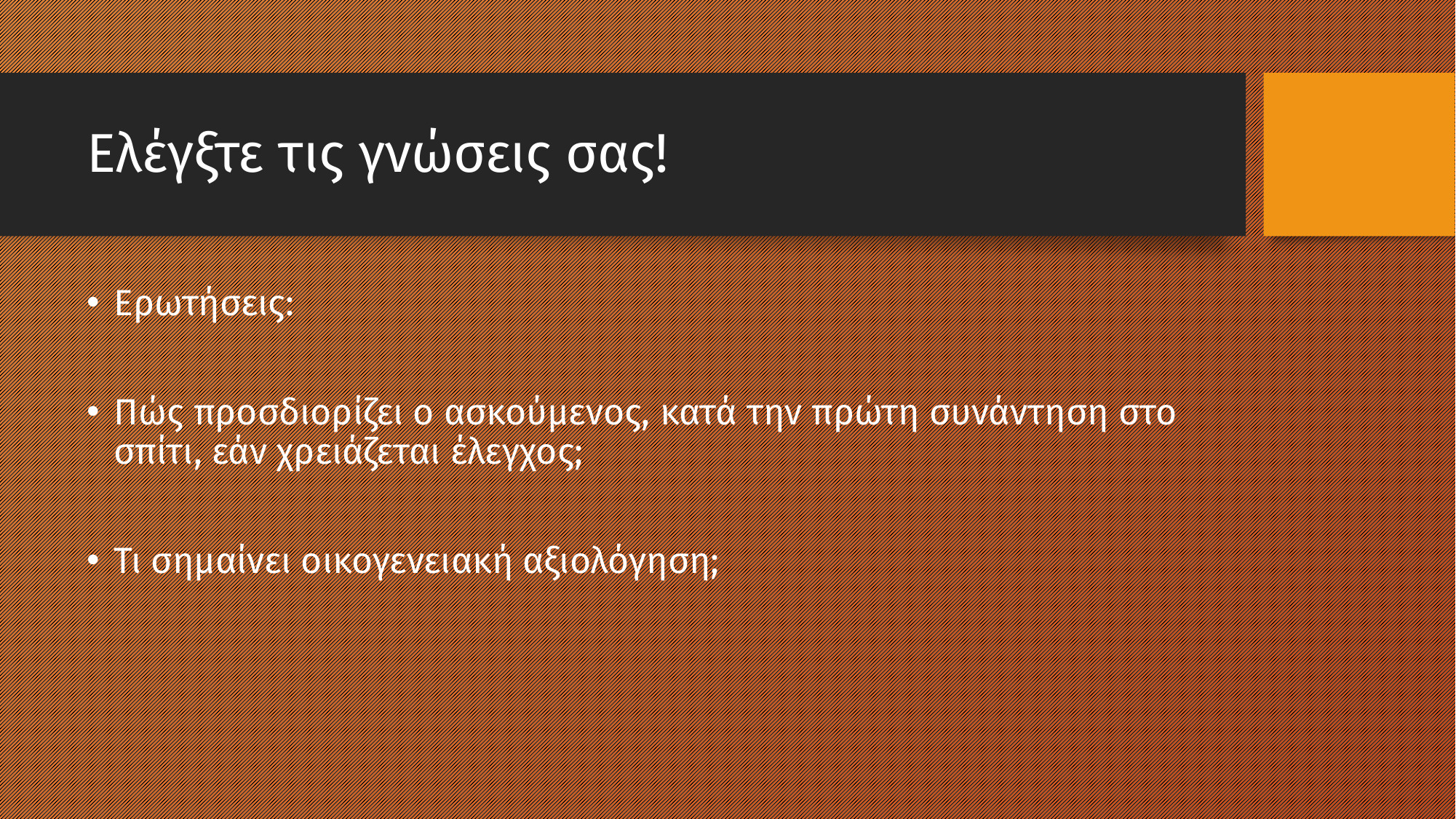

# Ελέγξτε τις γνώσεις σας!
Ερωτήσεις:

Πώς προσδιορίζει ο ασκούμενος, κατά την πρώτη συνάντηση στο σπίτι, εάν χρειάζεται έλεγχος;

Τι σημαίνει οικογενειακή αξιολόγηση;